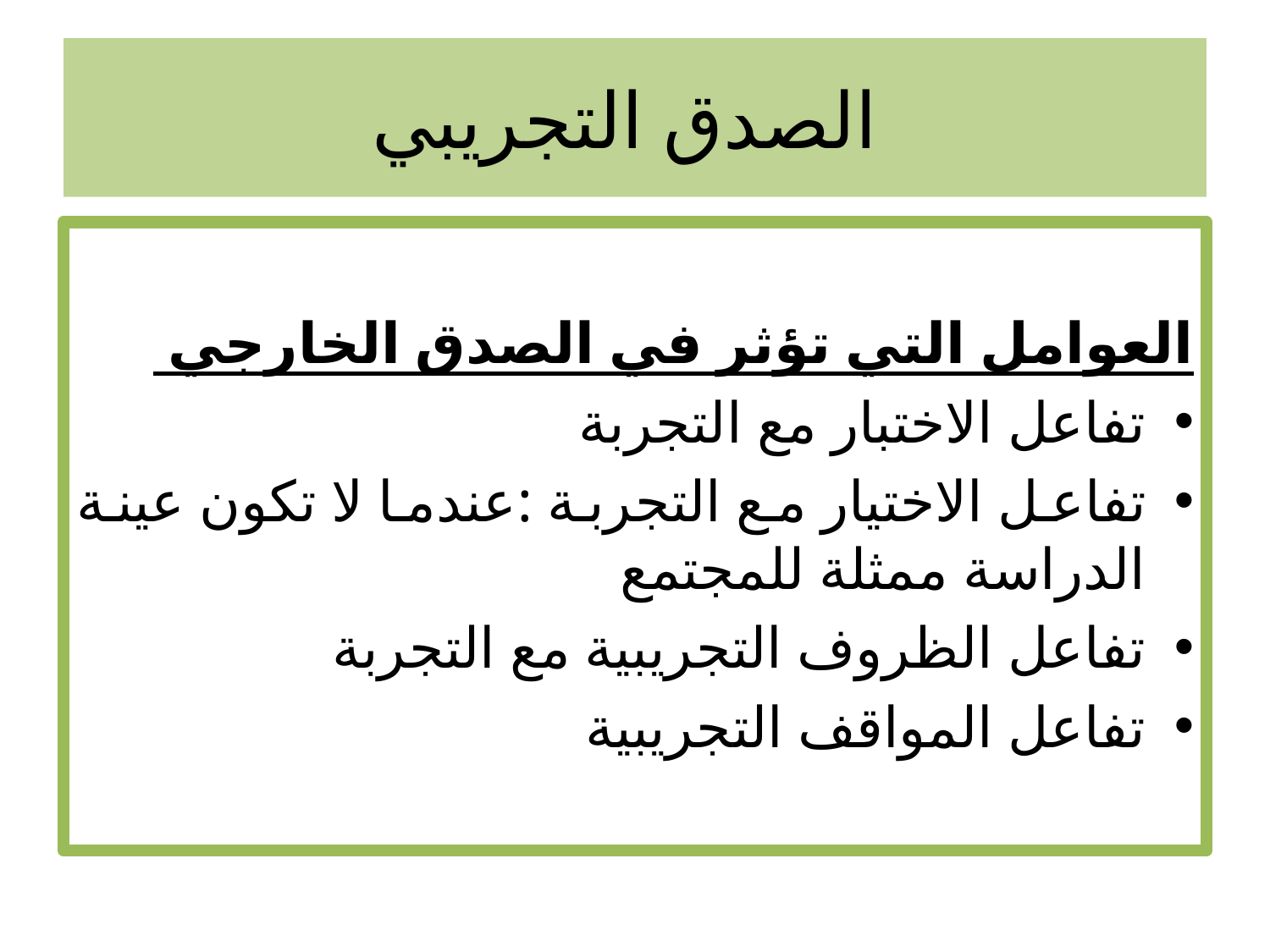

# الصدق التجريبي

العوامل التي تؤثر في الصدق الخارجي
تفاعل الاختبار مع التجربة
تفاعل الاختيار مع التجربة :عندما لا تكون عينة الدراسة ممثلة للمجتمع
تفاعل الظروف التجريبية مع التجربة
تفاعل المواقف التجريبية